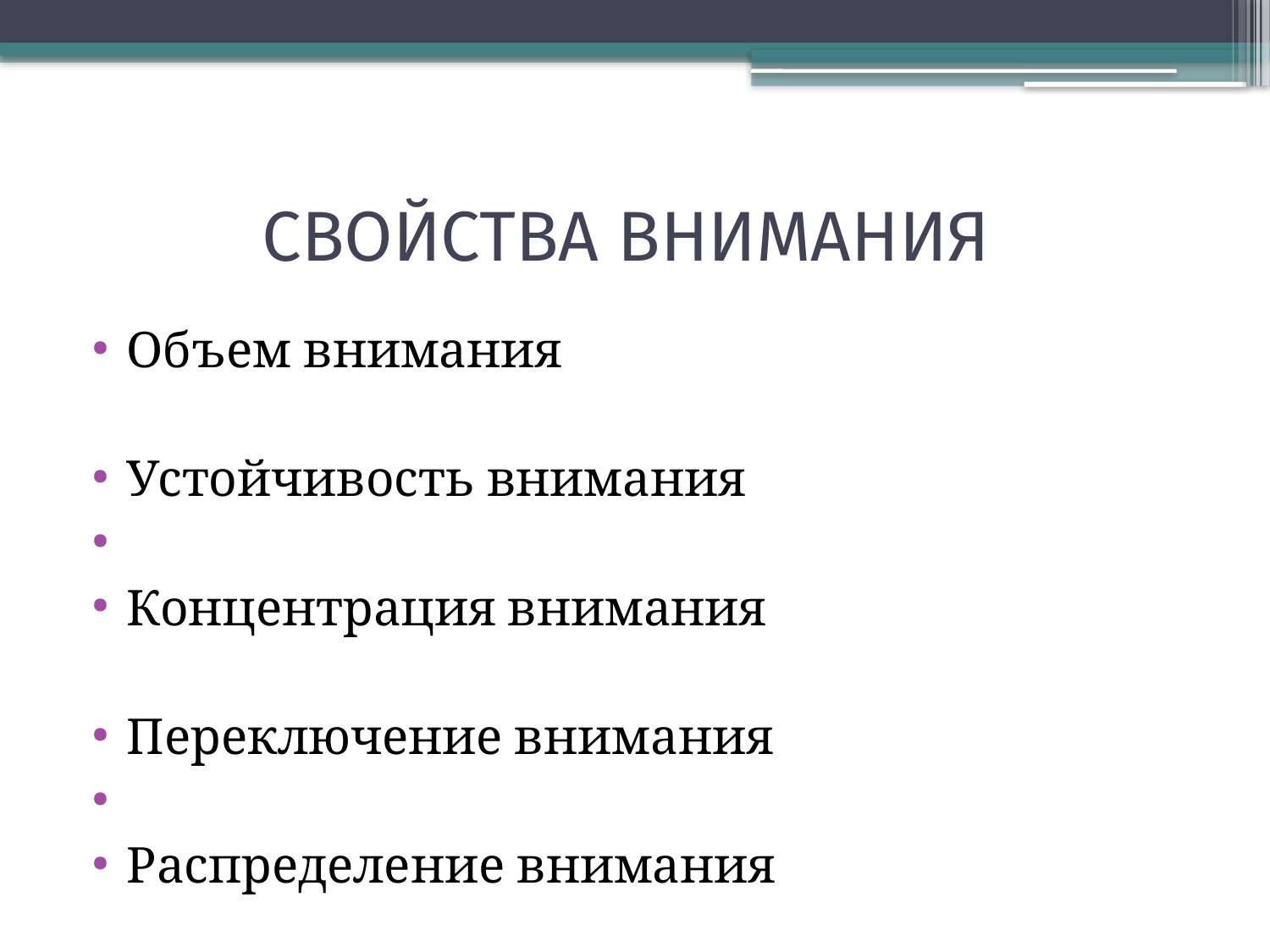

# СВОЙСТВА ВНИМАНИЯ
Объем внимания

Устойчивость внимания

Концентрация внимания

Переключение внимания

Распределение внимания